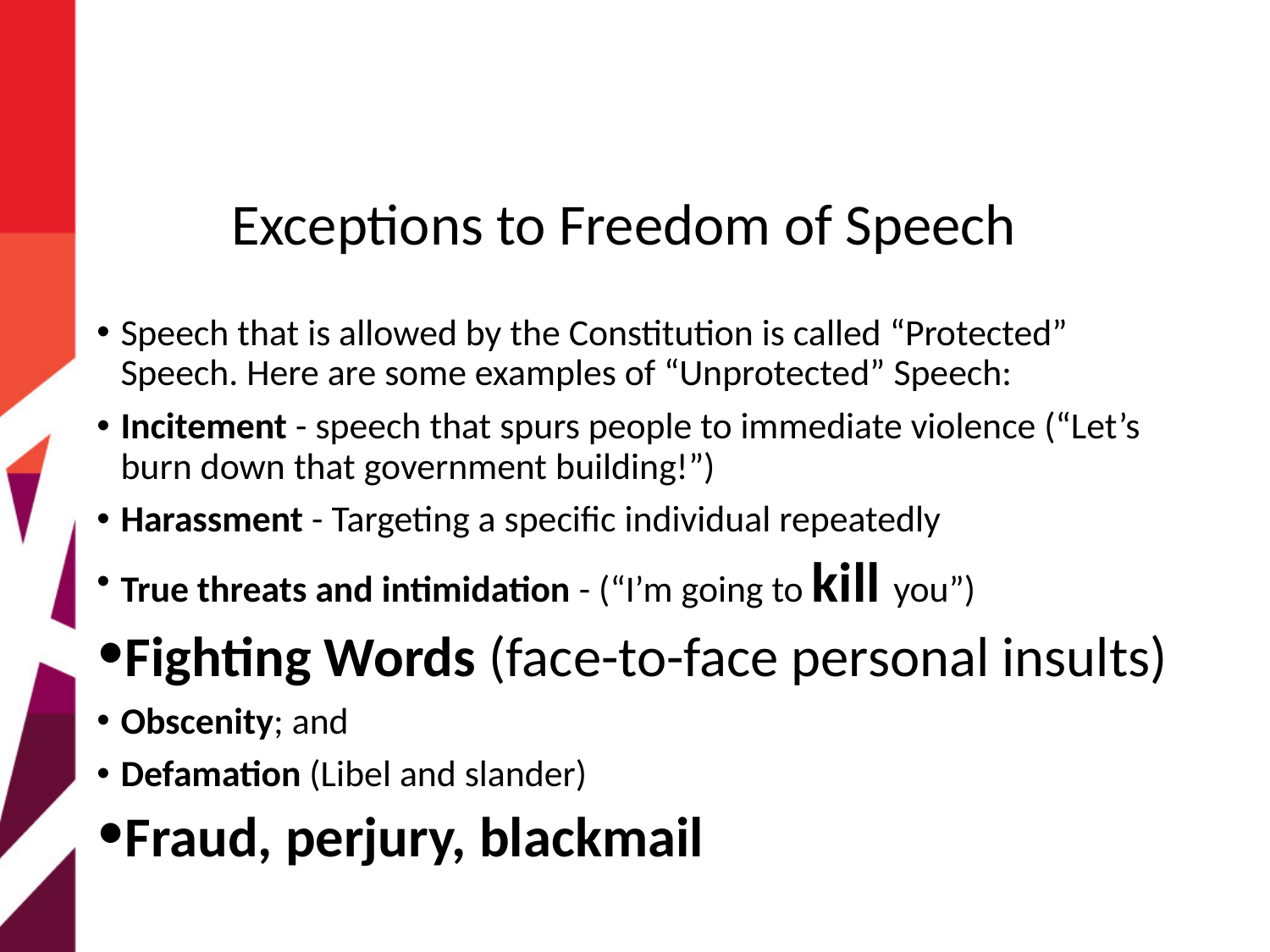

# Exceptions to Freedom of Speech
Speech that is allowed by the Constitution is called “Protected” Speech. Here are some examples of “Unprotected” Speech:
Incitement - speech that spurs people to immediate violence (“Let’s burn down that government building!”)
Harassment - Targeting a specific individual repeatedly
True threats and intimidation - (“I’m going to kill you”)
Fighting Words (face-to-face personal insults)
Obscenity; and
Defamation (Libel and slander)
Fraud, perjury, blackmail